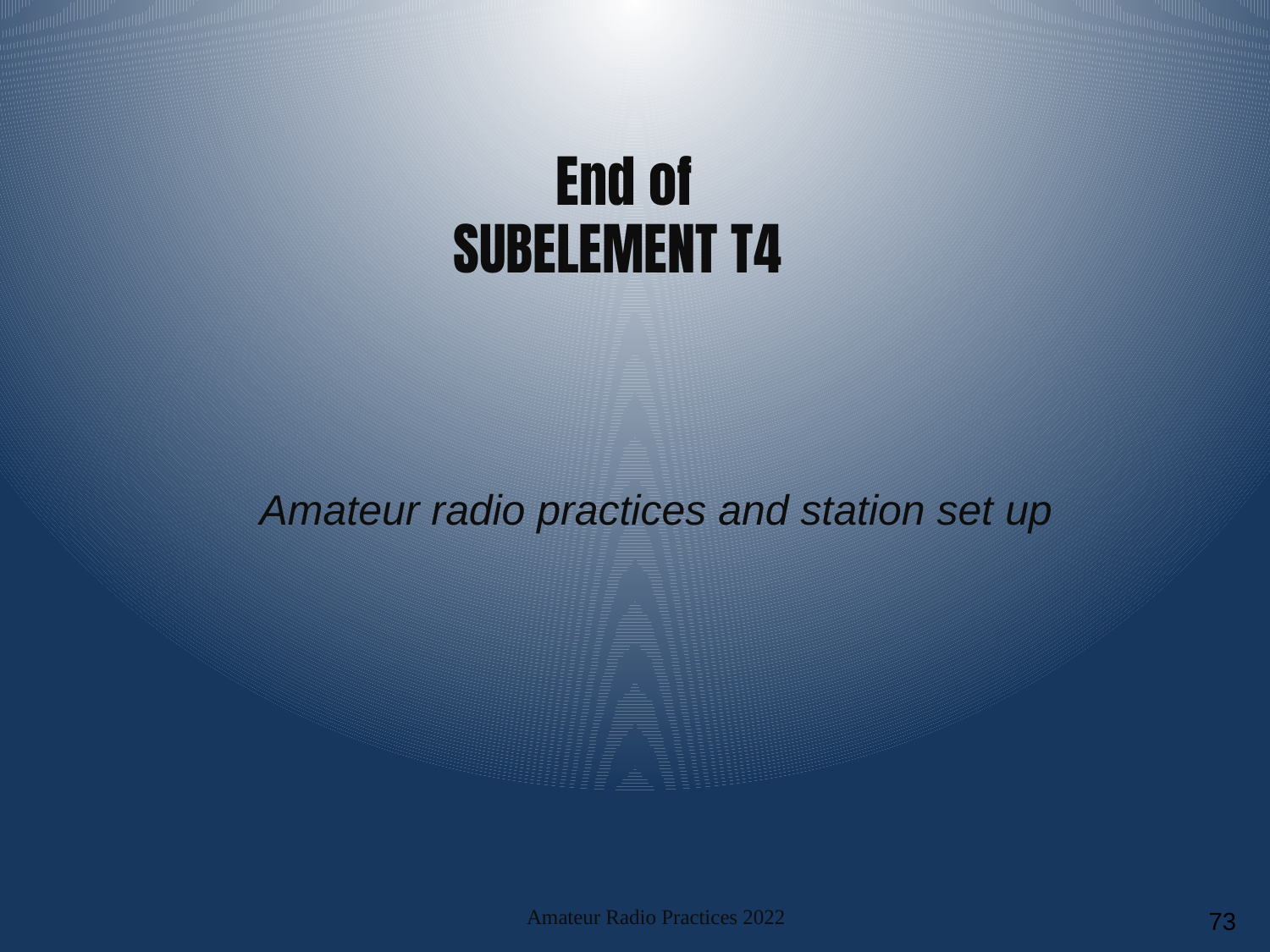

# End of SUBELEMENT T4
Amateur radio practices and station set up

Amateur Radio Practices 2022
73